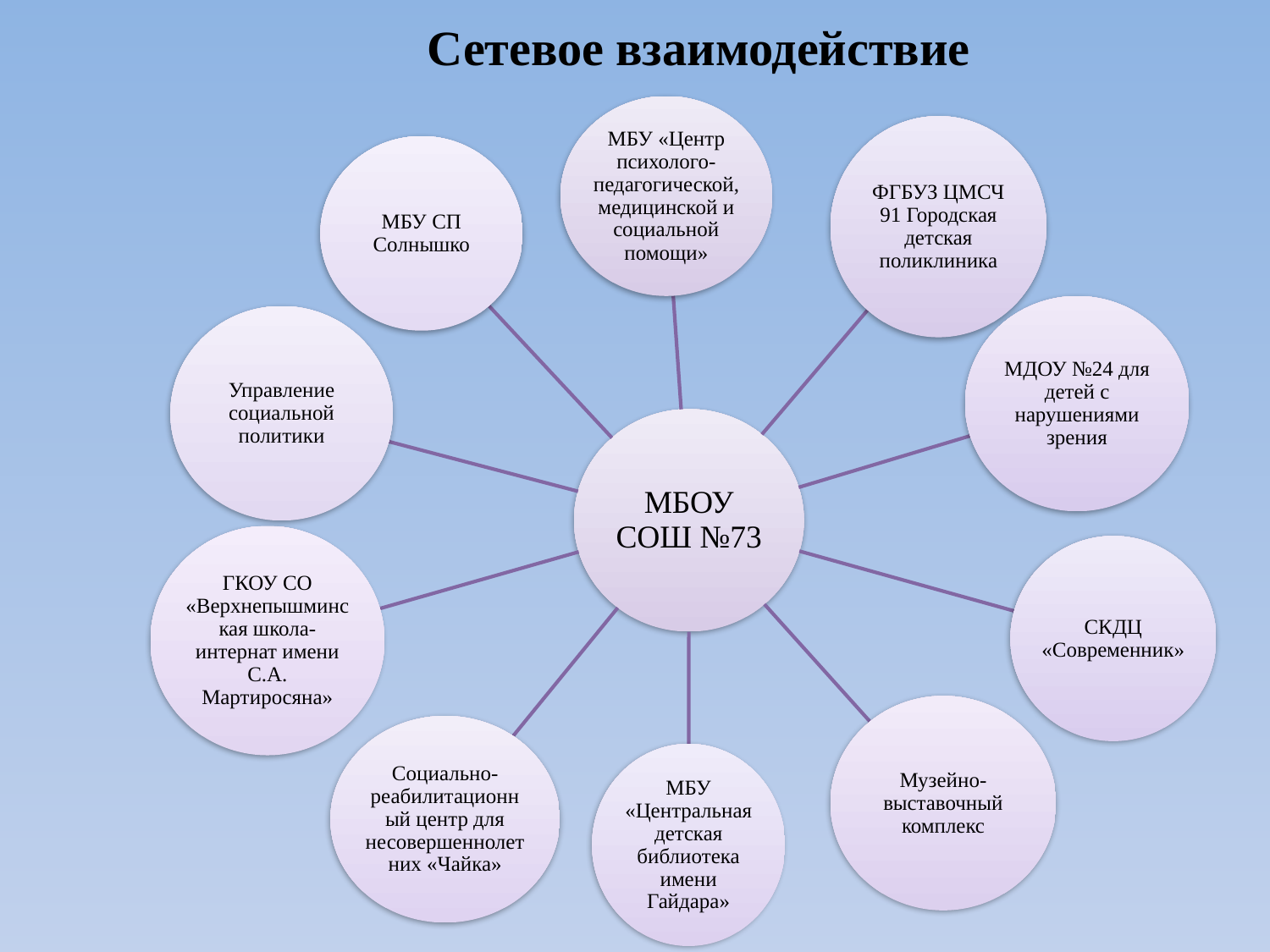

# Сетевое взаимодействие
МБОУ СОШ №73

МБУ «Центр психолого-педагогической, медицинской и социальной помощи»

ФГБУЗ ЦМСЧ 91 Городская детская поликлиника

МДОУ №24 для детей с нарушениями зрения

СКДЦ «Современник»

Музейно-выставочный комплекс

МБУ «Центральная детская библиотека имени Гайдара»

Социально-реабилитационный центр для несовершеннолетних «Чайка»

ГКОУ СО «Верхнепышминская школа-интернат имени С.А. Мартиросяна»

Управление социальной политики

МБУ СП Солнышко